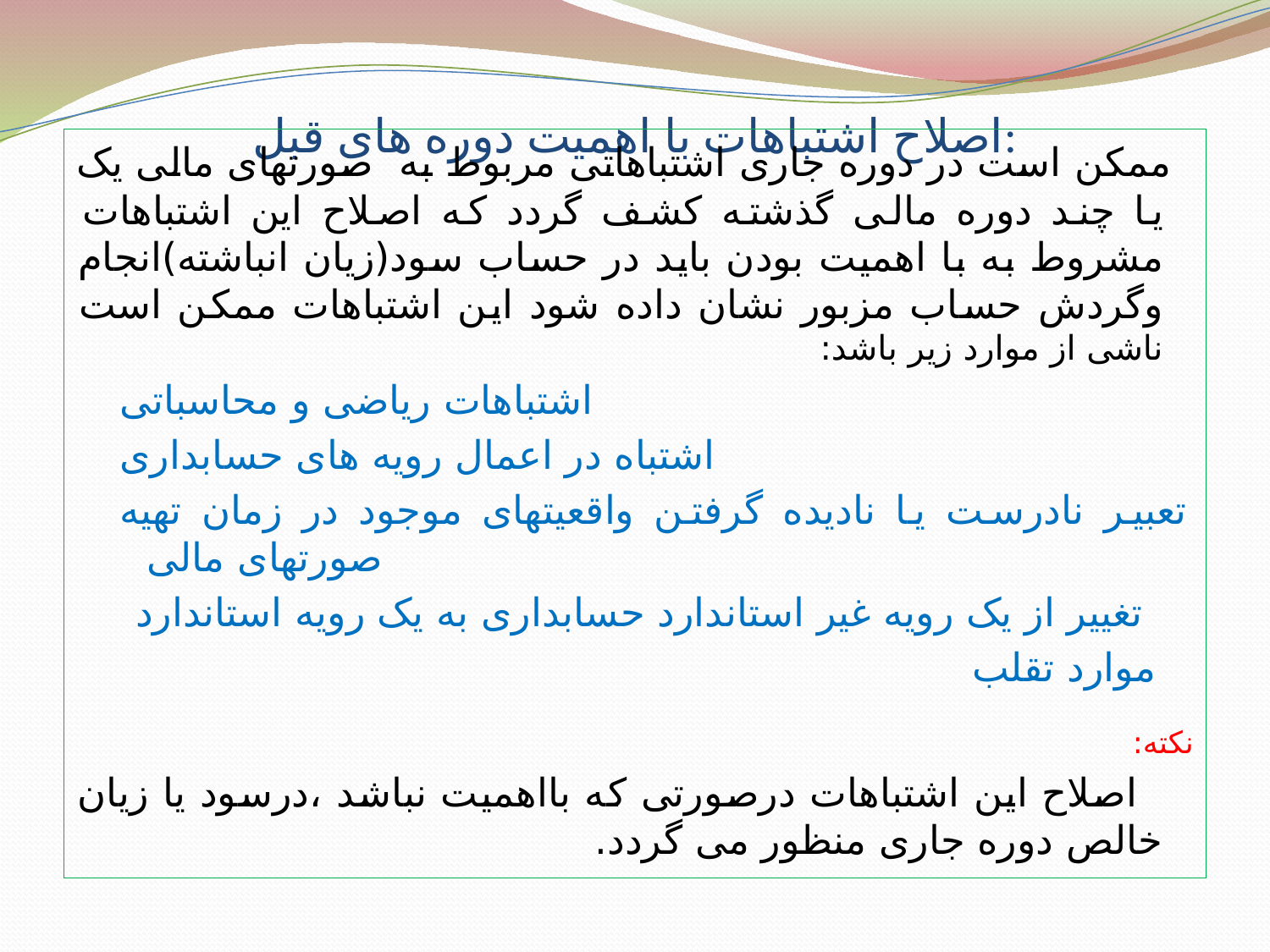

# اصلاح اشتباهات با اهمیت دوره های قبل:
  ممکن است در دوره جاری اشتباهاتی مربوط به  صورتهای مالی یک یا چند دوره مالی گذشته کشف گردد که اصلاح این اشتباهات مشروط به با اهمیت بودن باید در حساب سود(زیان انباشته)انجام وگردش حساب مزبور نشان داده شود این اشتباهات ممکن است ناشی از موارد زیر باشد:
اشتباهات ریاضی و محاسباتی
اشتباه در اعمال رویه های حسابداری
تعبیر نادرست یا نادیده گرفتن واقعیتهای موجود در زمان تهیه صورتهای مالی
    تغییر از یک رویه غیر استاندارد حسابداری به یک رویه استاندارد
   موارد تقلب

نکته:
    اصلاح این اشتباهات درصورتی که بااهمیت نباشد ،درسود یا زیان خالص دوره جاری منظور می گردد.